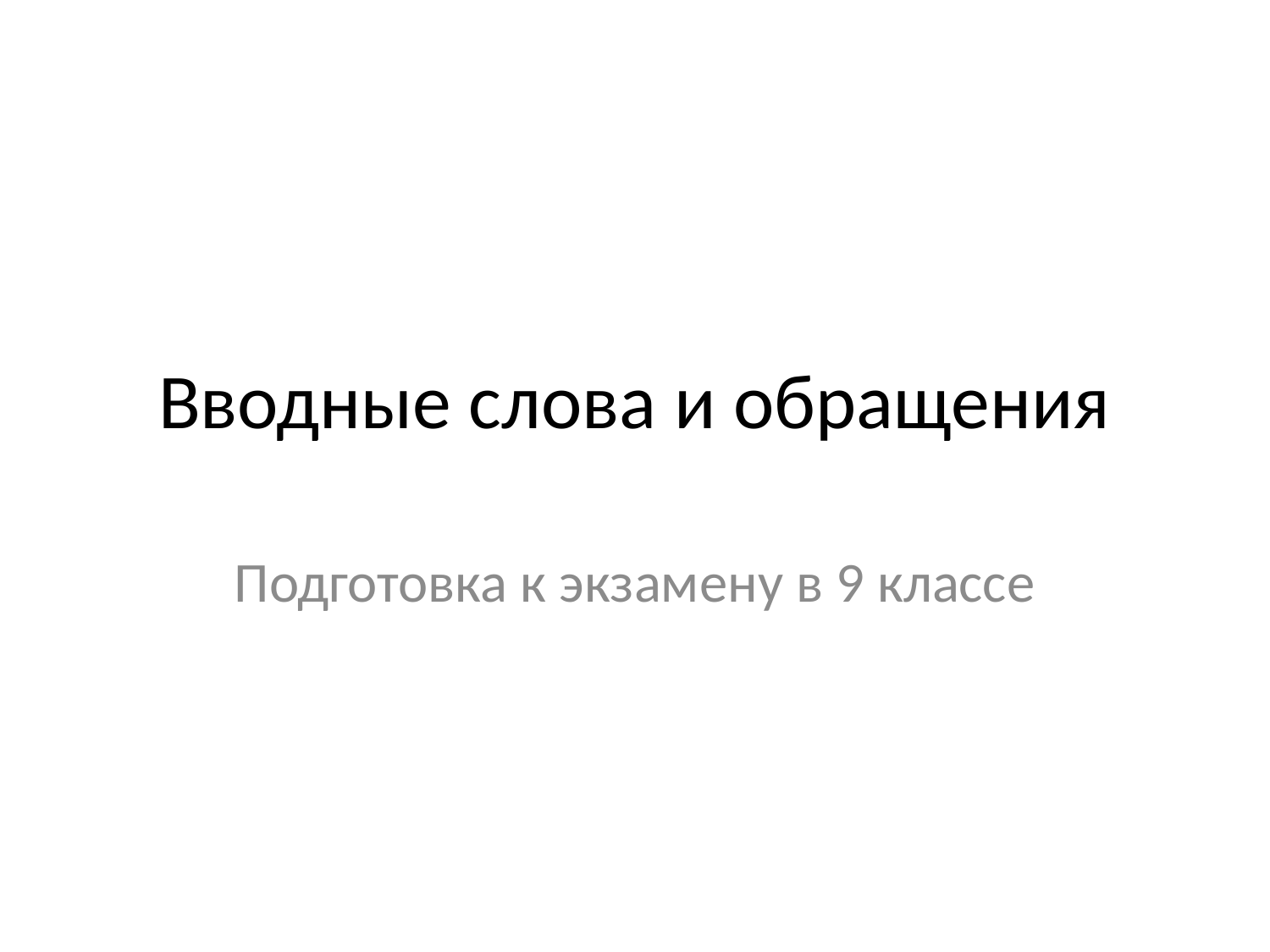

# Вводные слова и обращения
Подготовка к экзамену в 9 классе